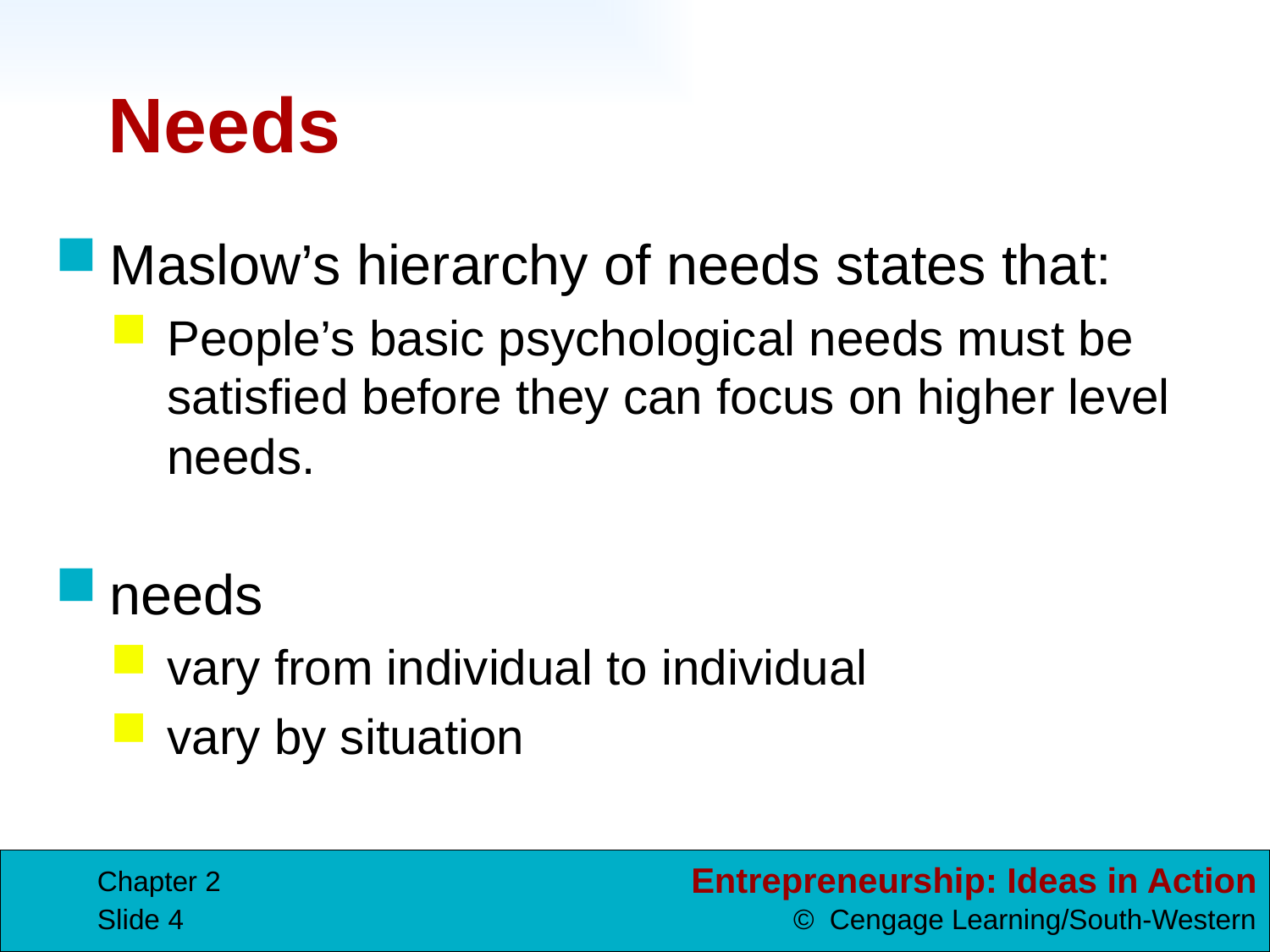

# Needs
Maslow’s hierarchy of needs states that:
People’s basic psychological needs must be satisfied before they can focus on higher level needs.

needs
vary from individual to individual
vary by situation
Chapter 2
Slide 4